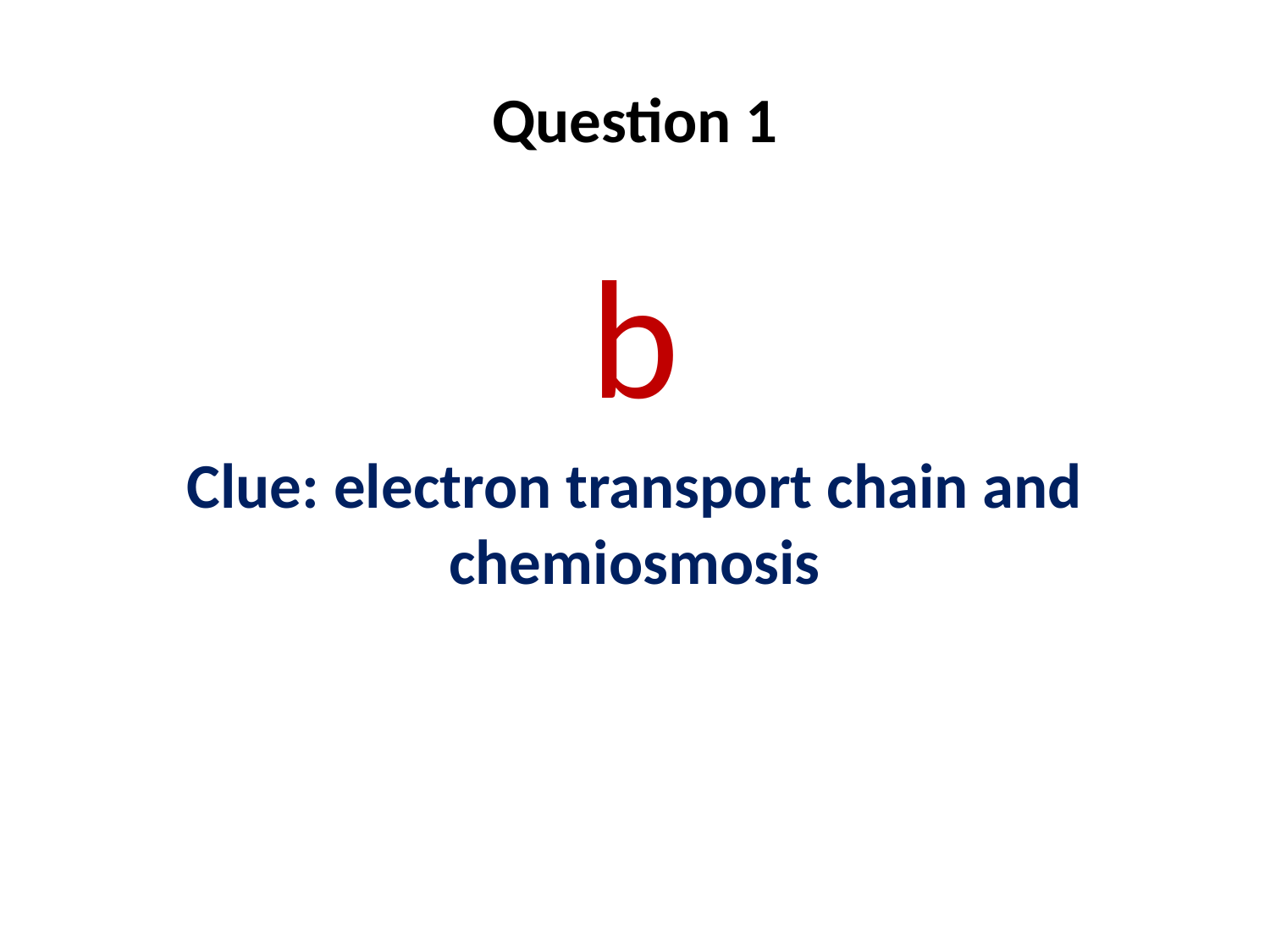

# Question 1
b
Clue: electron transport chain and chemiosmosis